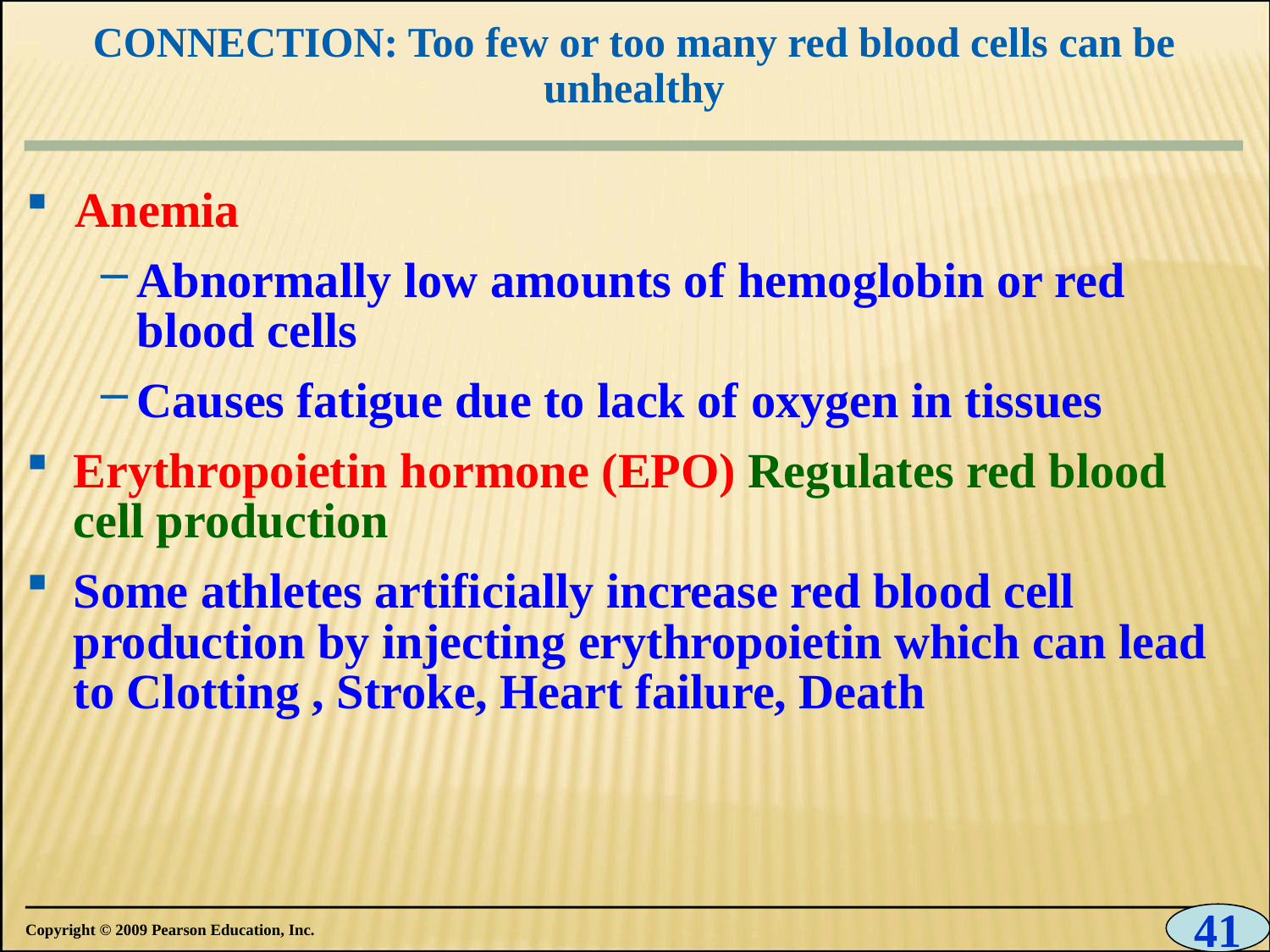

# CONNECTION: Too few or too many red blood cells can be unhealthy
0

Anemia
Abnormally low amounts of hemoglobin or red blood cells
Causes fatigue due to lack of oxygen in tissues
Erythropoietin hormone (EPO) Regulates red blood cell production
Some athletes artificially increase red blood cell production by injecting erythropoietin which can lead to Clotting , Stroke, Heart failure, Death

41

Copyright © 2009 Pearson Education, Inc.